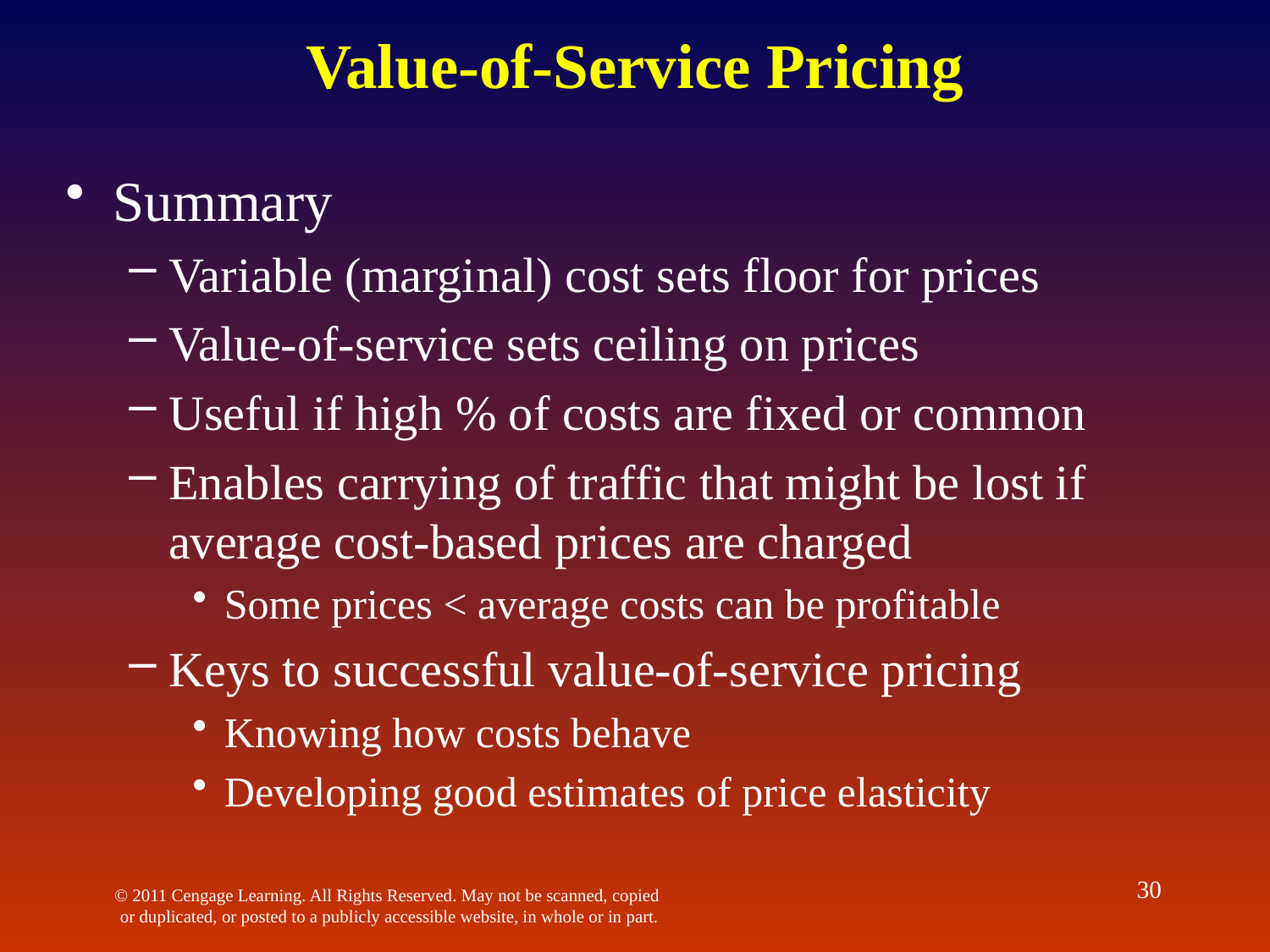

# Value-of-Service Pricing
Summary
Variable (marginal) cost sets floor for prices
Value-of-service sets ceiling on prices
Useful if high % of costs are fixed or common
Enables carrying of traffic that might be lost if average cost-based prices are charged
Some prices < average costs can be profitable
Keys to successful value-of-service pricing
Knowing how costs behave
Developing good estimates of price elasticity
30
© 2011 Cengage Learning. All Rights Reserved. May not be scanned, copied   or duplicated, or posted to a publicly accessible website, in whole or in part.